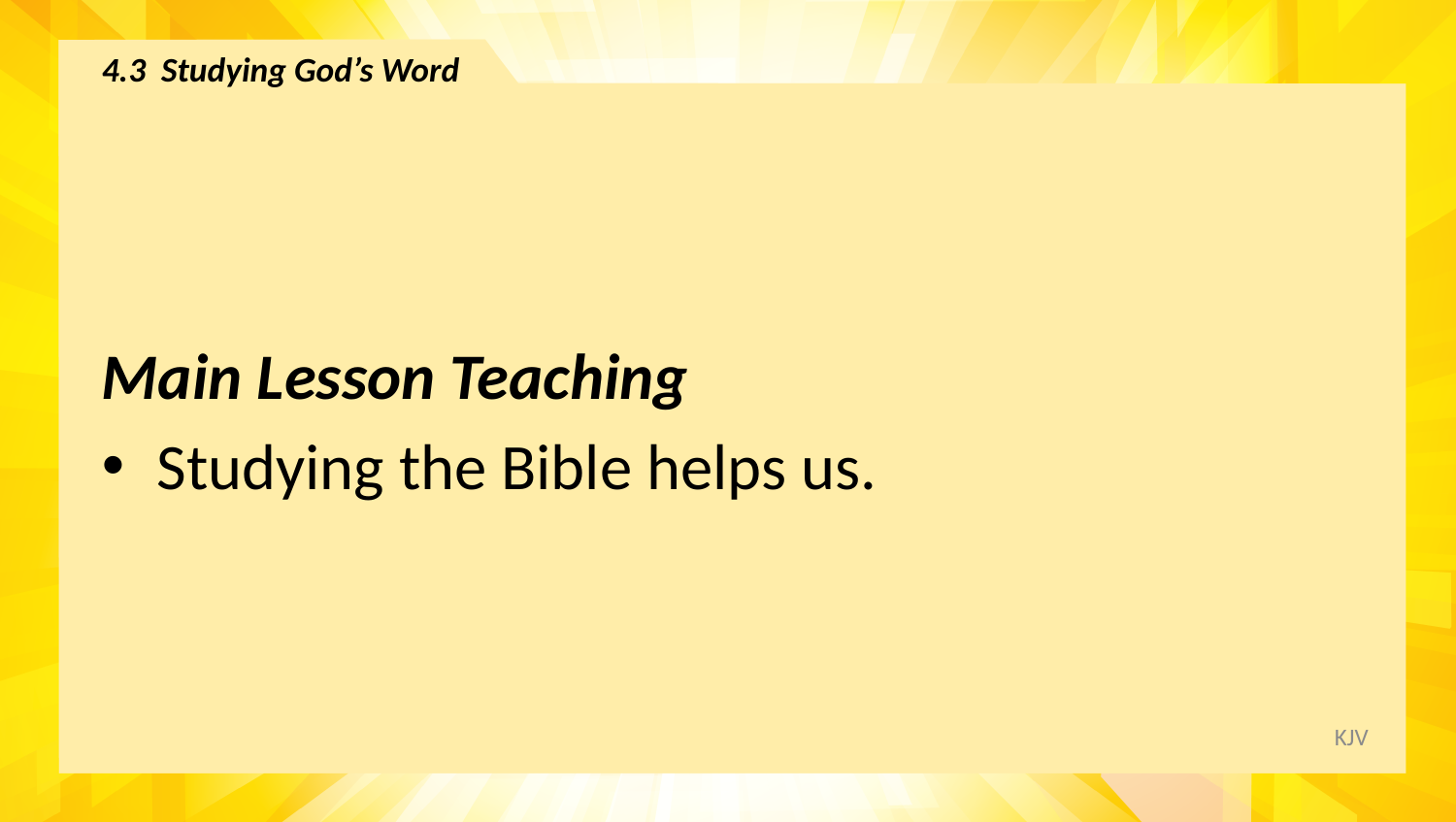

# 4.3  Studying God’s Word
Main Lesson Teaching
Studying the Bible helps us.
KJV